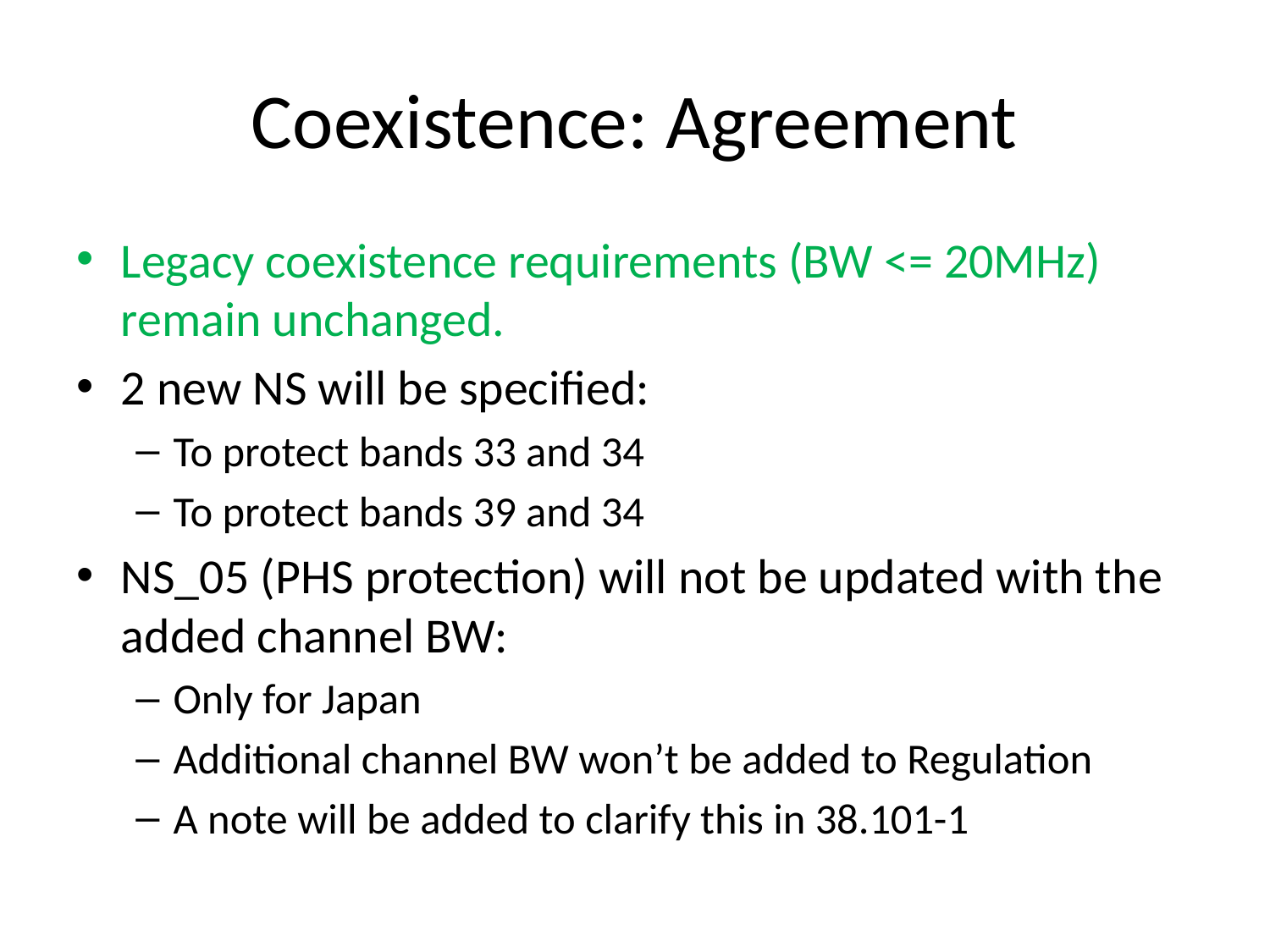

# Coexistence: Agreement
Legacy coexistence requirements (BW <= 20MHz) remain unchanged.
2 new NS will be specified:
To protect bands 33 and 34
To protect bands 39 and 34
NS_05 (PHS protection) will not be updated with the added channel BW:
Only for Japan
Additional channel BW won’t be added to Regulation
A note will be added to clarify this in 38.101-1